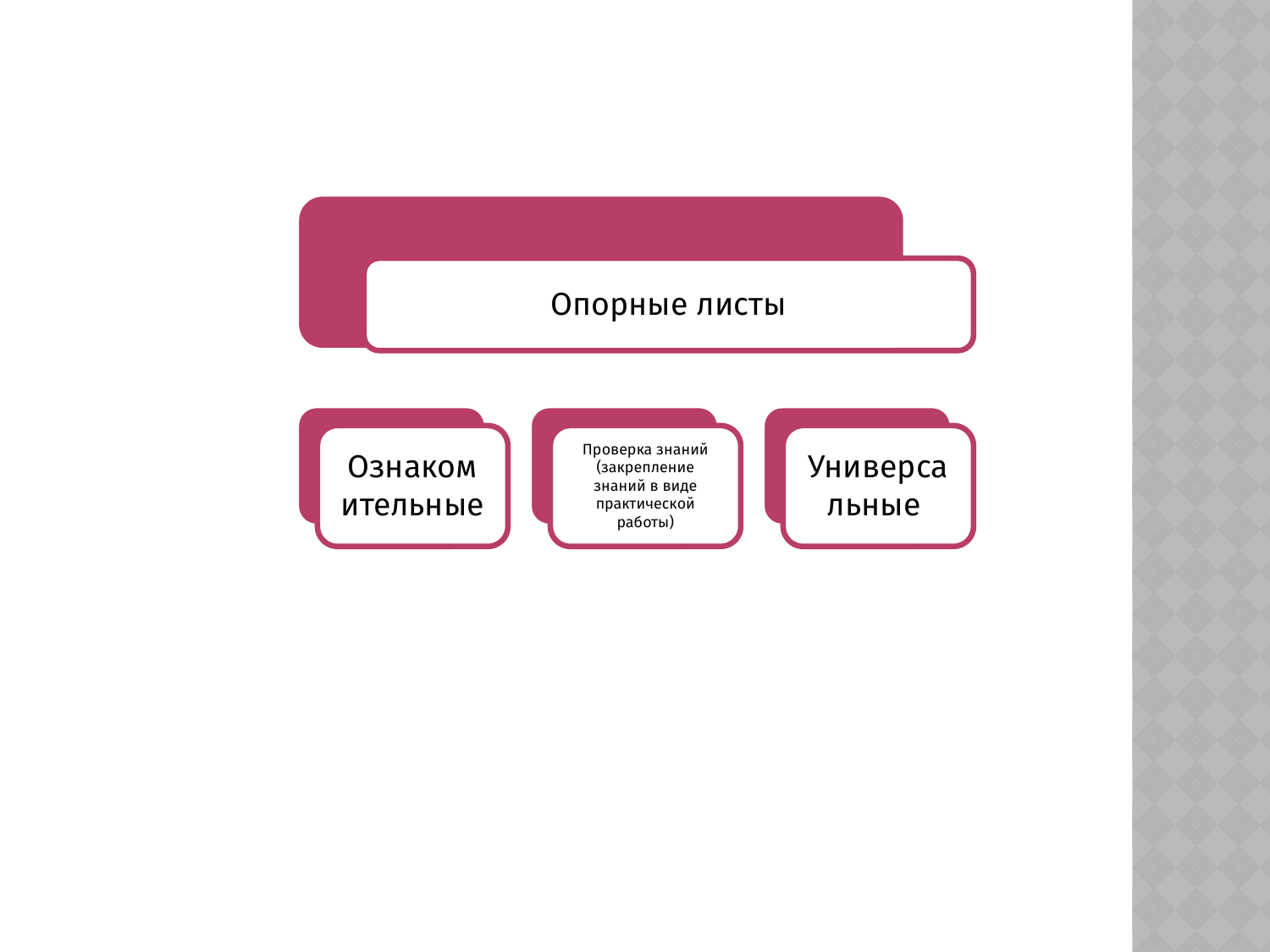

Опорные листы
Ознакомительные
Проверка знаний
(закрепление знаний в виде практической работы)
Универсальные